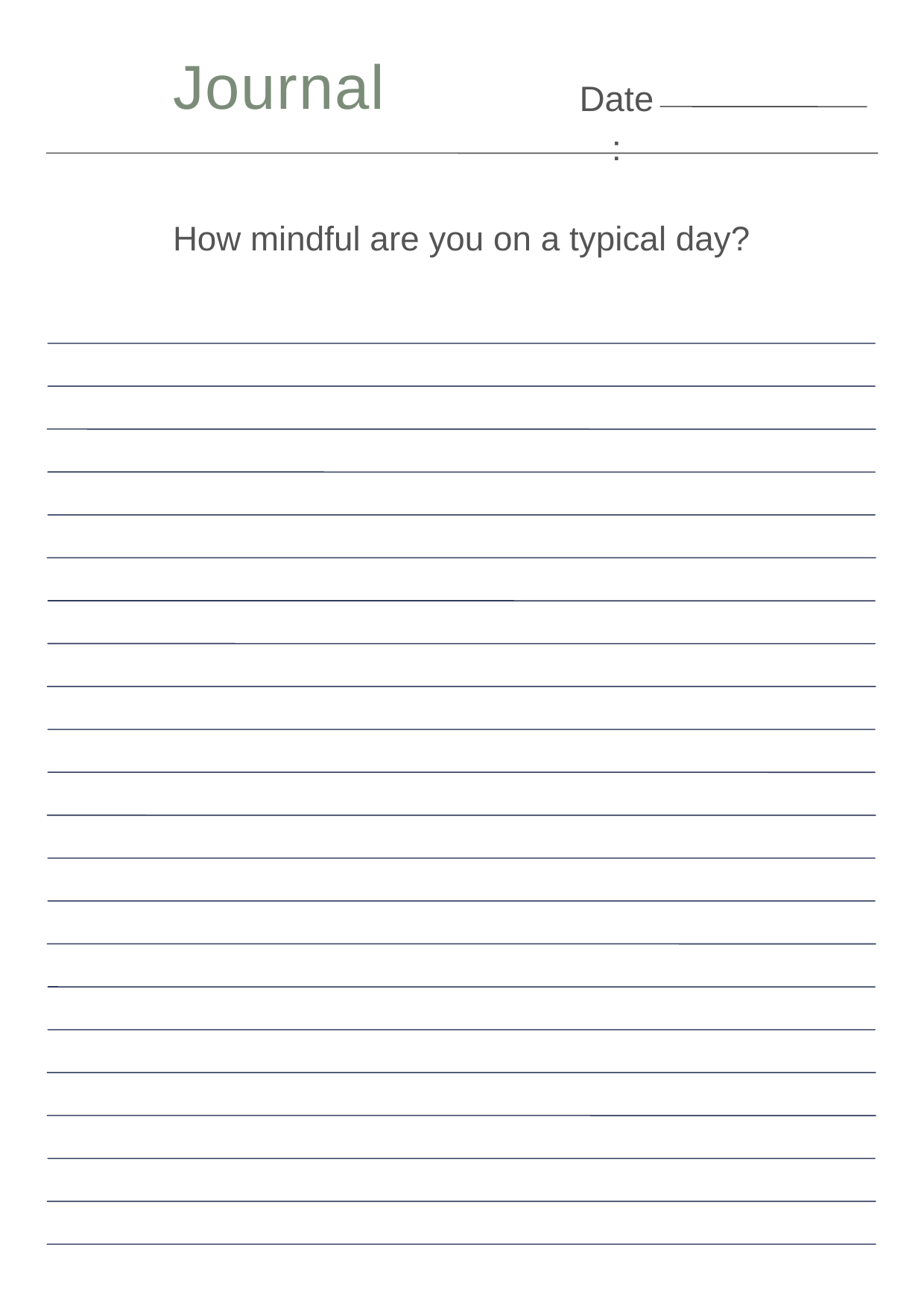

Journal
Date:

How mindful are you on a typical day?